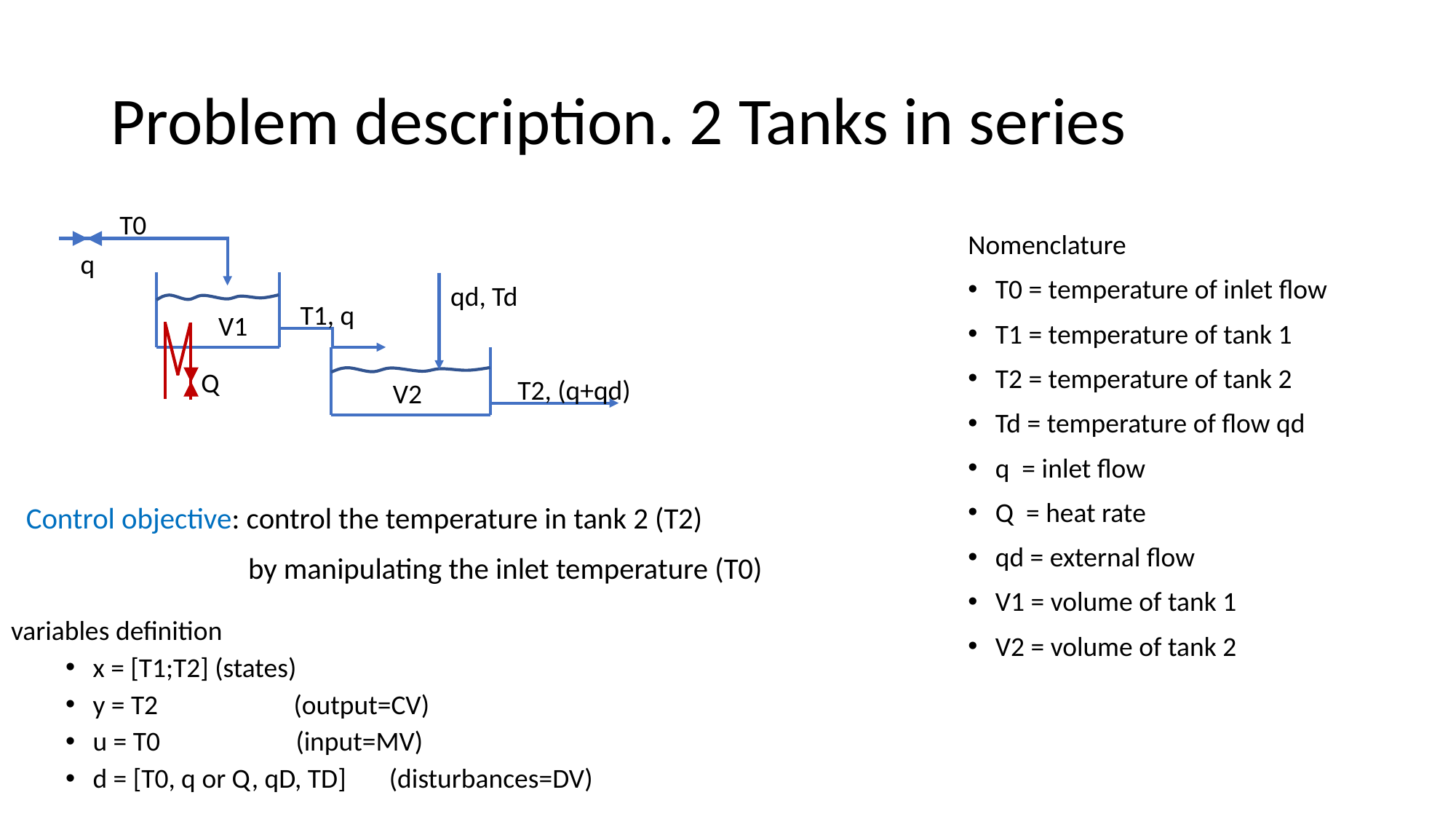

# Problem description. 2 Tanks in series
T0
Nomenclature
T0 = temperature of inlet flow
T1 = temperature of tank 1
T2 = temperature of tank 2
Td = temperature of flow qd
q  = inlet flow
Q  = heat rate
qd = external flow
V1 = volume of tank 1
V2 = volume of tank 2

q

qd, Td
T1, q
V1

Q
T2, (q+qd)
V2
Control objective: control the temperature in tank 2 (T2)
                                 by manipulating the inlet temperature (T0)
variables definition
x = [T1;T2] (states)
y = T2                      (output=CV)
u = T0                      (input=MV)
d = [T0, q or Q, qD, TD]       (disturbances=DV)